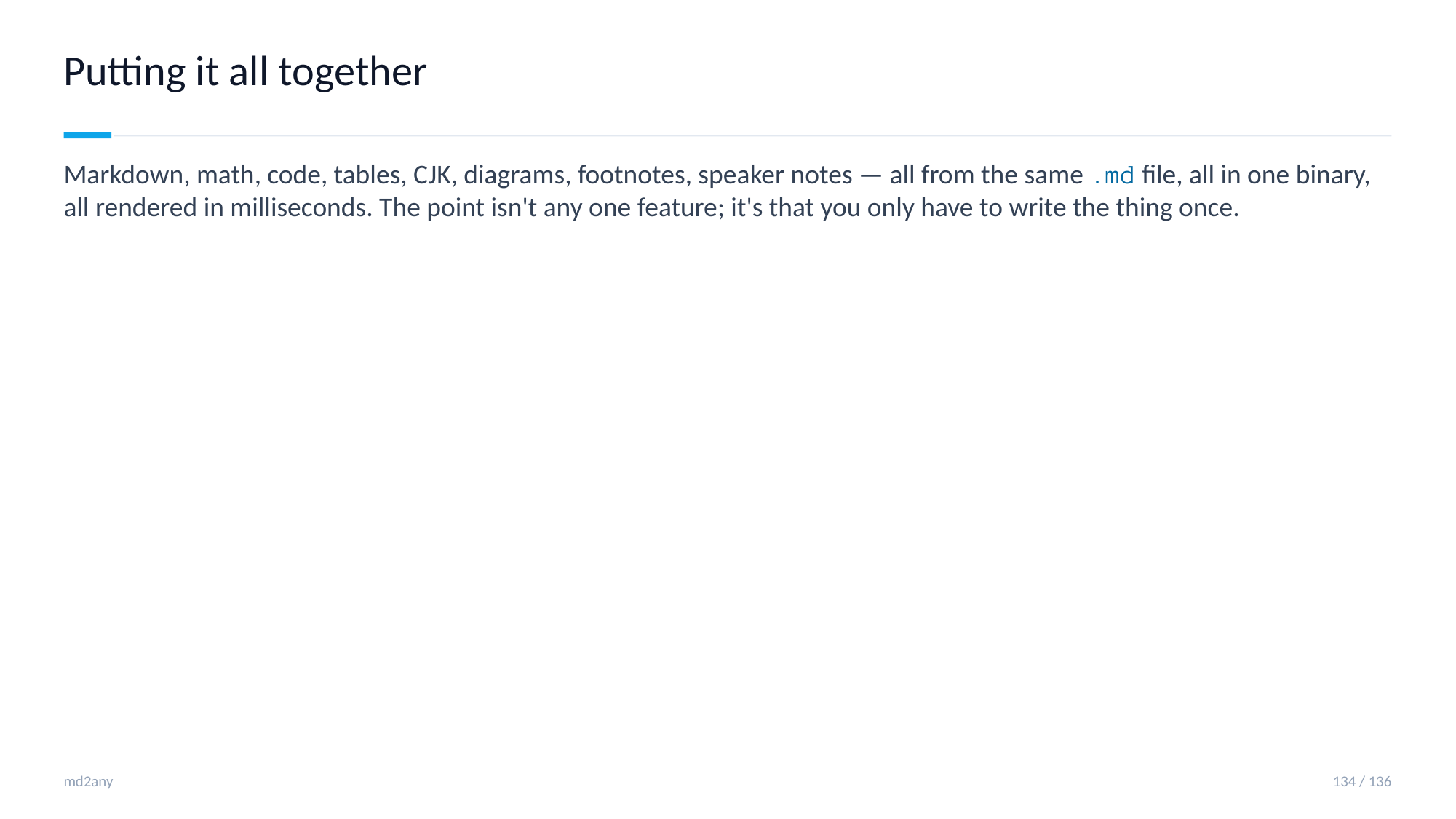

Putting it all together

Markdown, math, code, tables, CJK, diagrams, footnotes, speaker notes — all from the same .md file, all in one binary, all rendered in milliseconds. The point isn't any one feature; it's that you only have to write the thing once.
md2any
134 / 136